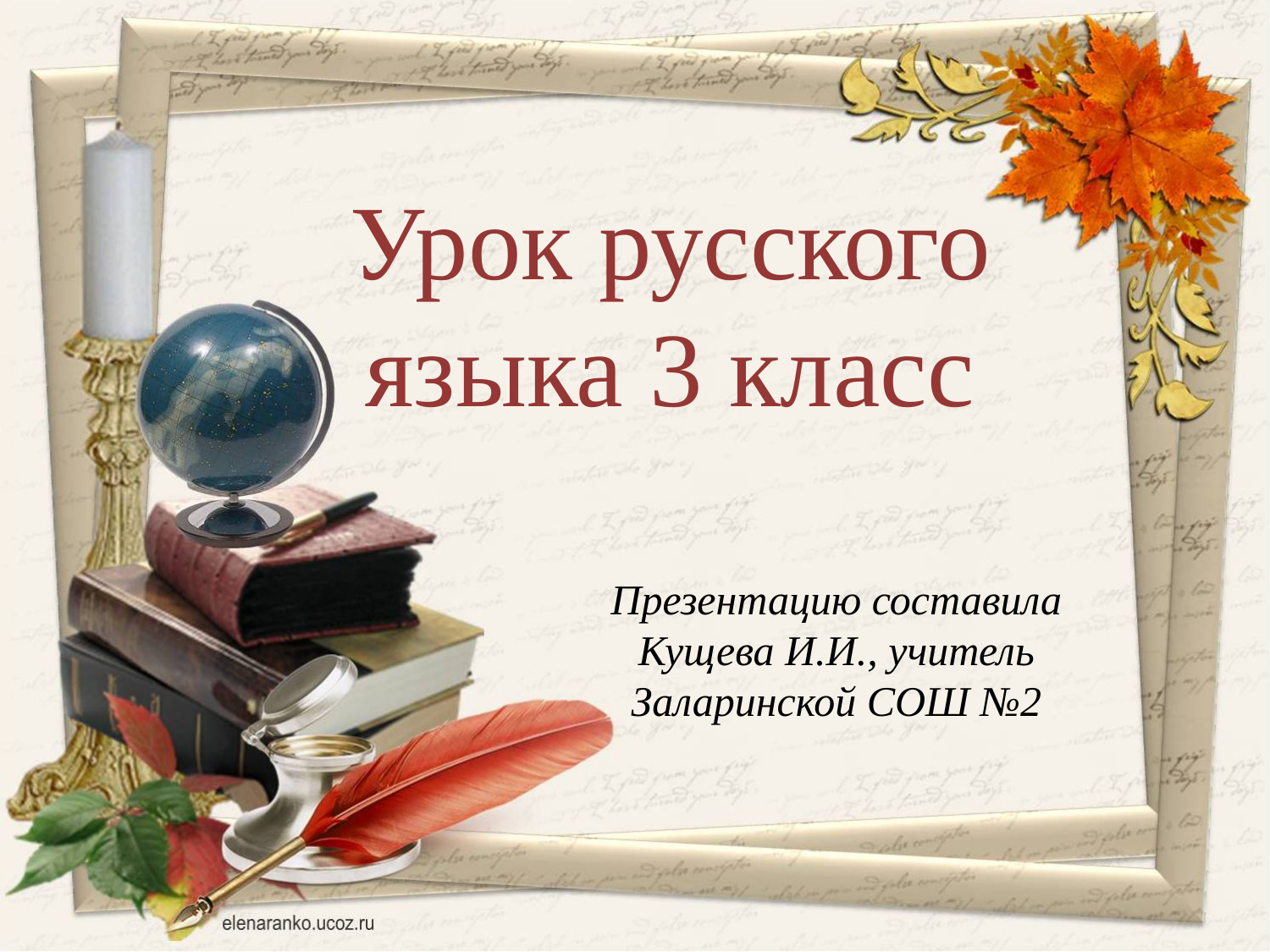

Урок русского языка 3 класс
Презентацию составила Кущева И.И., учитель Заларинской СОШ №2